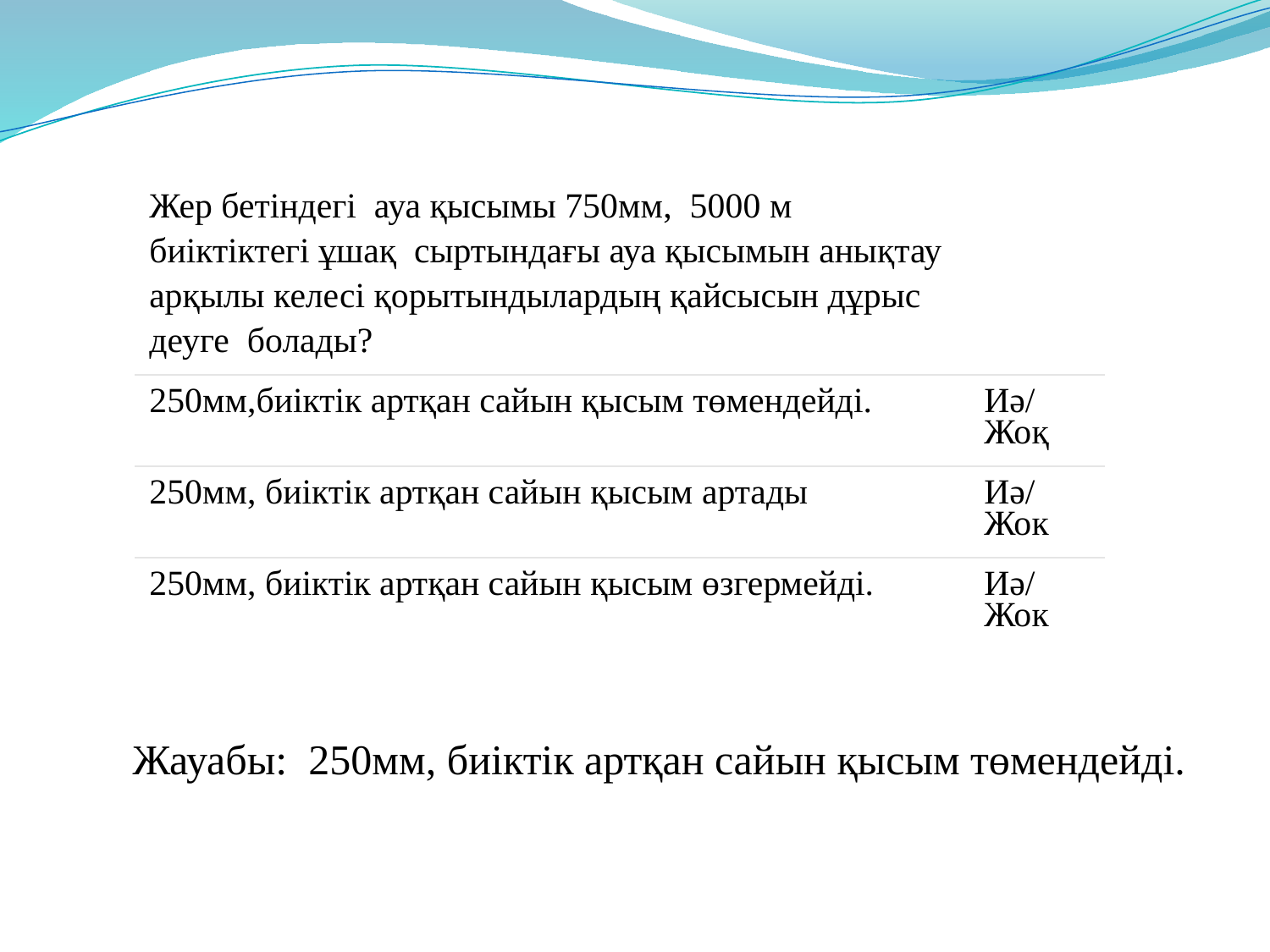

| Жер бетіндегі  ауа қысымы 750мм,  5000 м  биіктіктегі ұшақ  сыртындағы ауа қысымын анықтау арқылы келесі қорытындылардың қайсысын дұрыс деуге  болады? |  |
| --- | --- |
| 250мм,биіктік артқан сайын қысым төмендейді. | Иә/Жоқ |
| 250мм, биіктік артқан сайын қысым артады | Иә/Жок |
| 250мм, биіктік артқан сайын қысым өзгермейді. | Иә/Жок |
Жауабы:  250мм, биіктік артқан сайын қысым төмендейді.